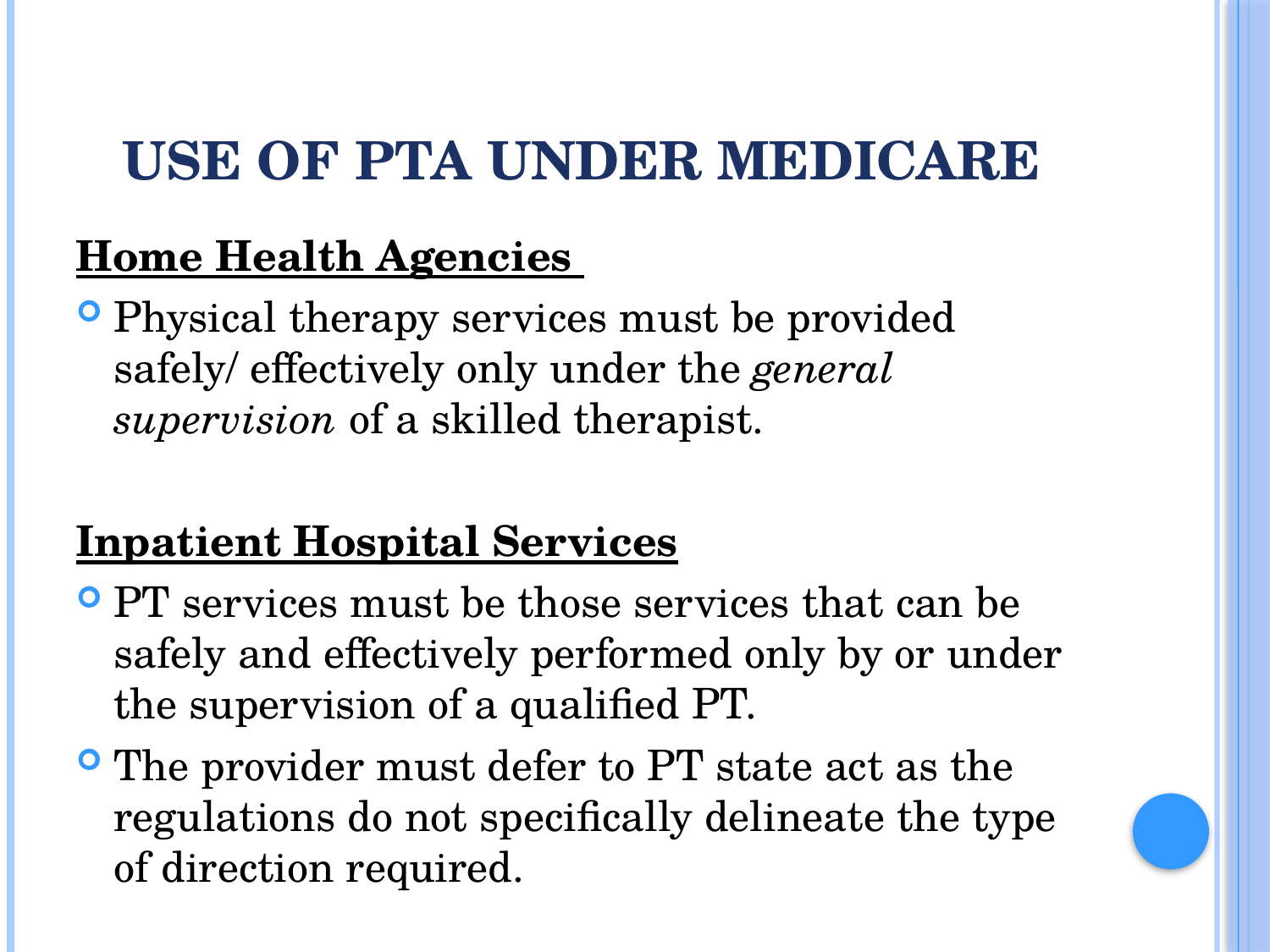

# Use Of PTA Under Medicare
Home Health Agencies
Physical therapy services must be provided safely/ effectively only under the general supervision of a skilled therapist.

Inpatient Hospital Services
PT services must be those services that can be safely and effectively performed only by or under the supervision of a qualified PT.
The provider must defer to PT state act as the regulations do not specifically delineate the type of direction required.